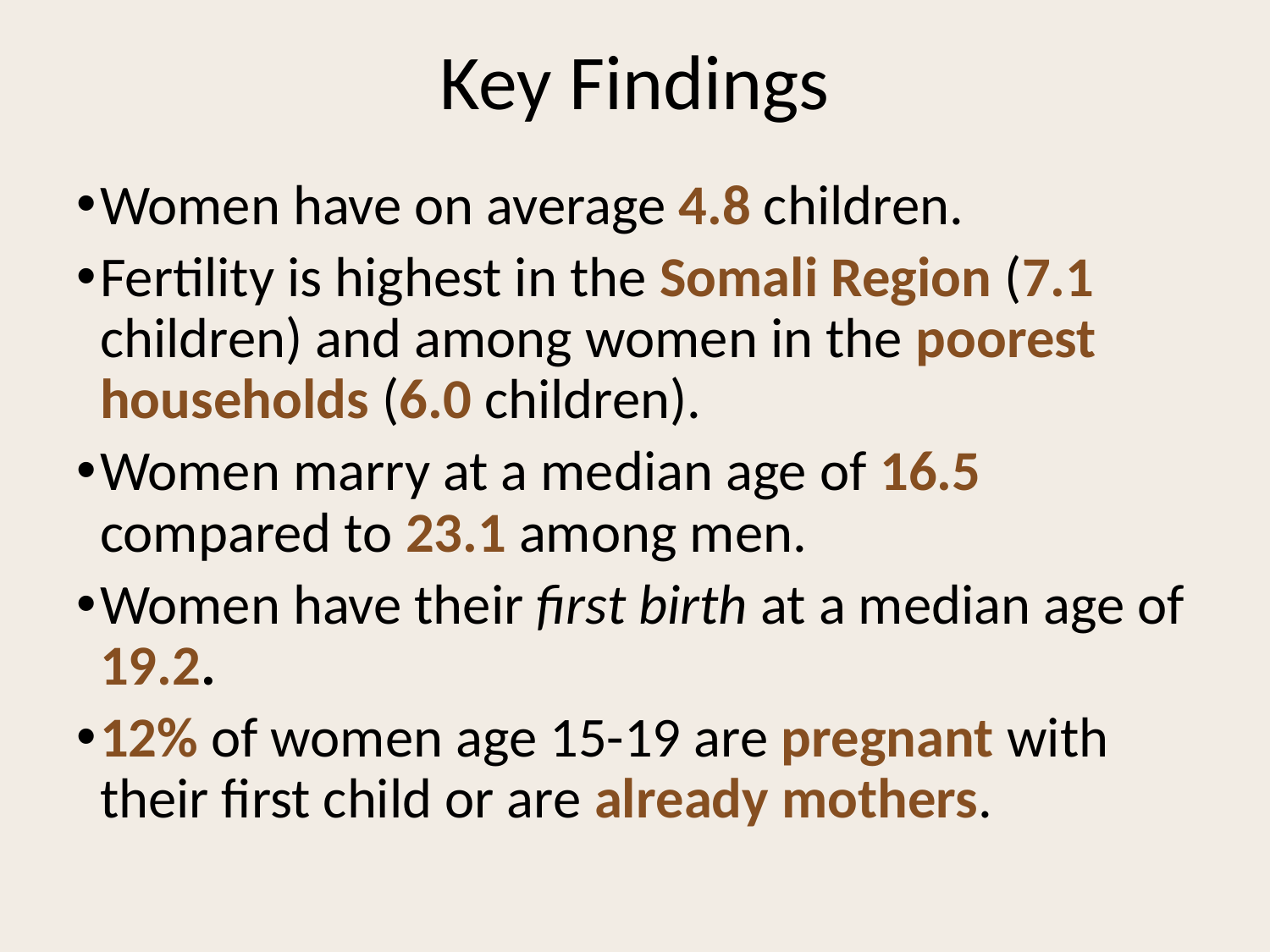

# Key Findings
Women have on average 4.8 children.
Fertility is highest in the Somali Region (7.1 children) and among women in the poorest households (6.0 children).
Women marry at a median age of 16.5 compared to 23.1 among men.
Women have their first birth at a median age of 19.2.
12% of women age 15-19 are pregnant with their first child or are already mothers.